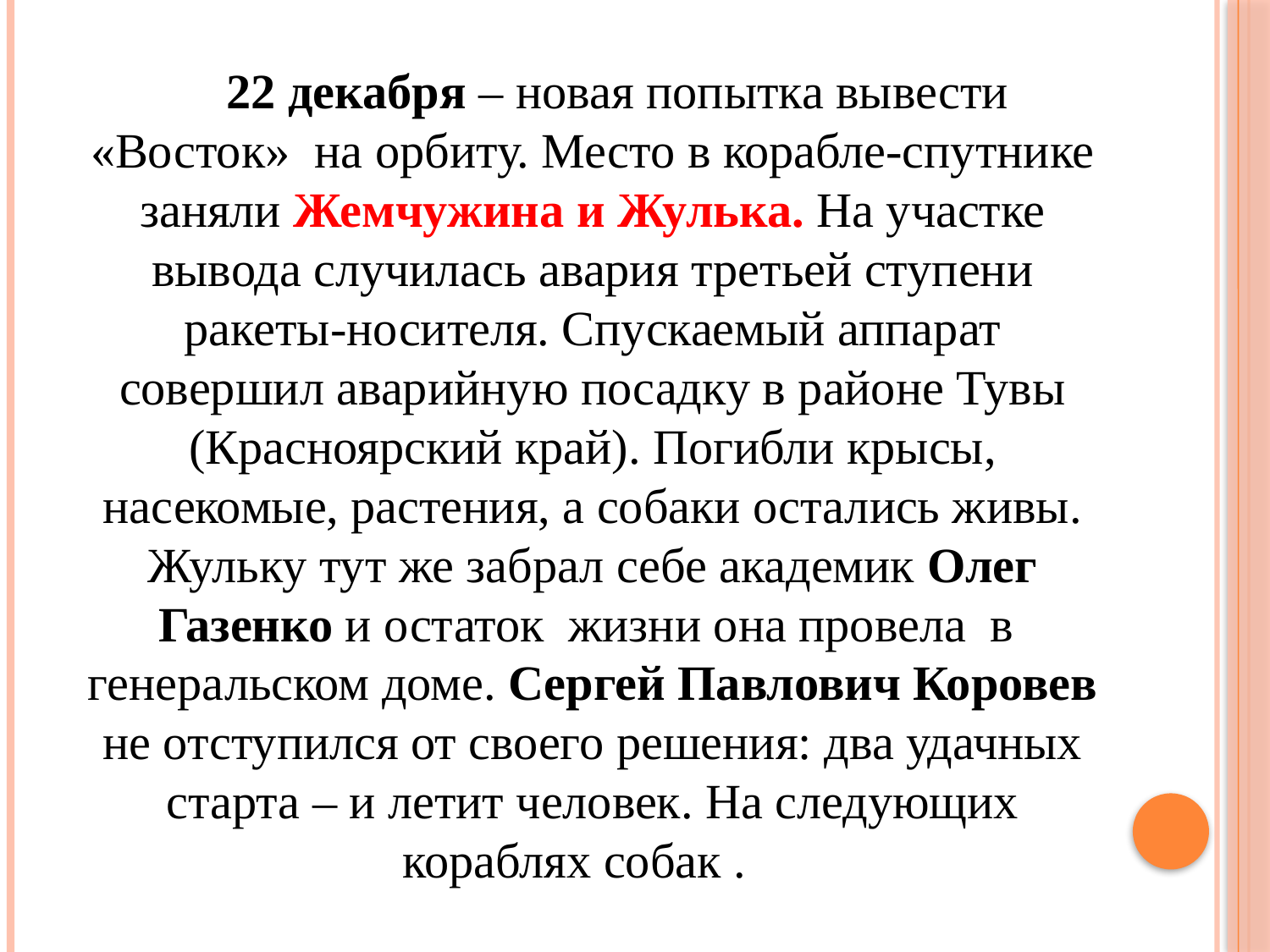

22 декабря – новая попытка вывести «Восток»  на орбиту. Место в корабле-спутнике заняли Жемчужина и Жулька. На участке вывода случилась авария третьей ступени ракеты-носителя. Спускаемый аппарат совершил аварийную посадку в районе Тувы (Красноярский край). Погибли крысы, насекомые, растения, а собаки остались живы. Жульку тут же забрал себе академик Олег Газенко и остаток  жизни она провела  в  генеральском доме. Сергей Павлович Коровев не отступился от своего решения: два удачных старта – и летит человек. На следующих кораблях собак .